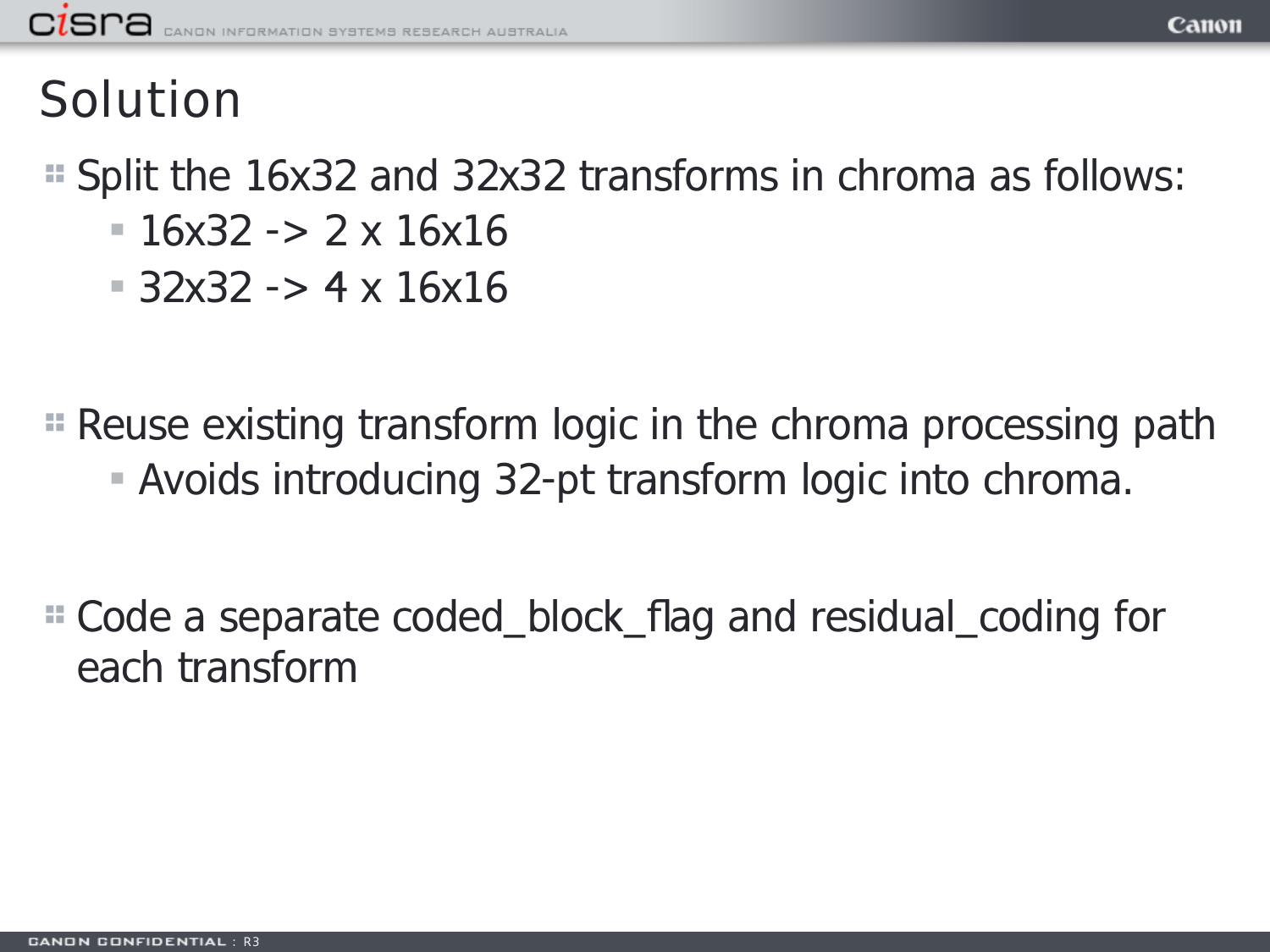

# Solution
Split the 16x32 and 32x32 transforms in chroma as follows:
16x32 -> 2 x 16x16
32x32 -> 4 x 16x16

Reuse existing transform logic in the chroma processing path
Avoids introducing 32-pt transform logic into chroma.

Code a separate coded_block_flag and residual_coding for each transform